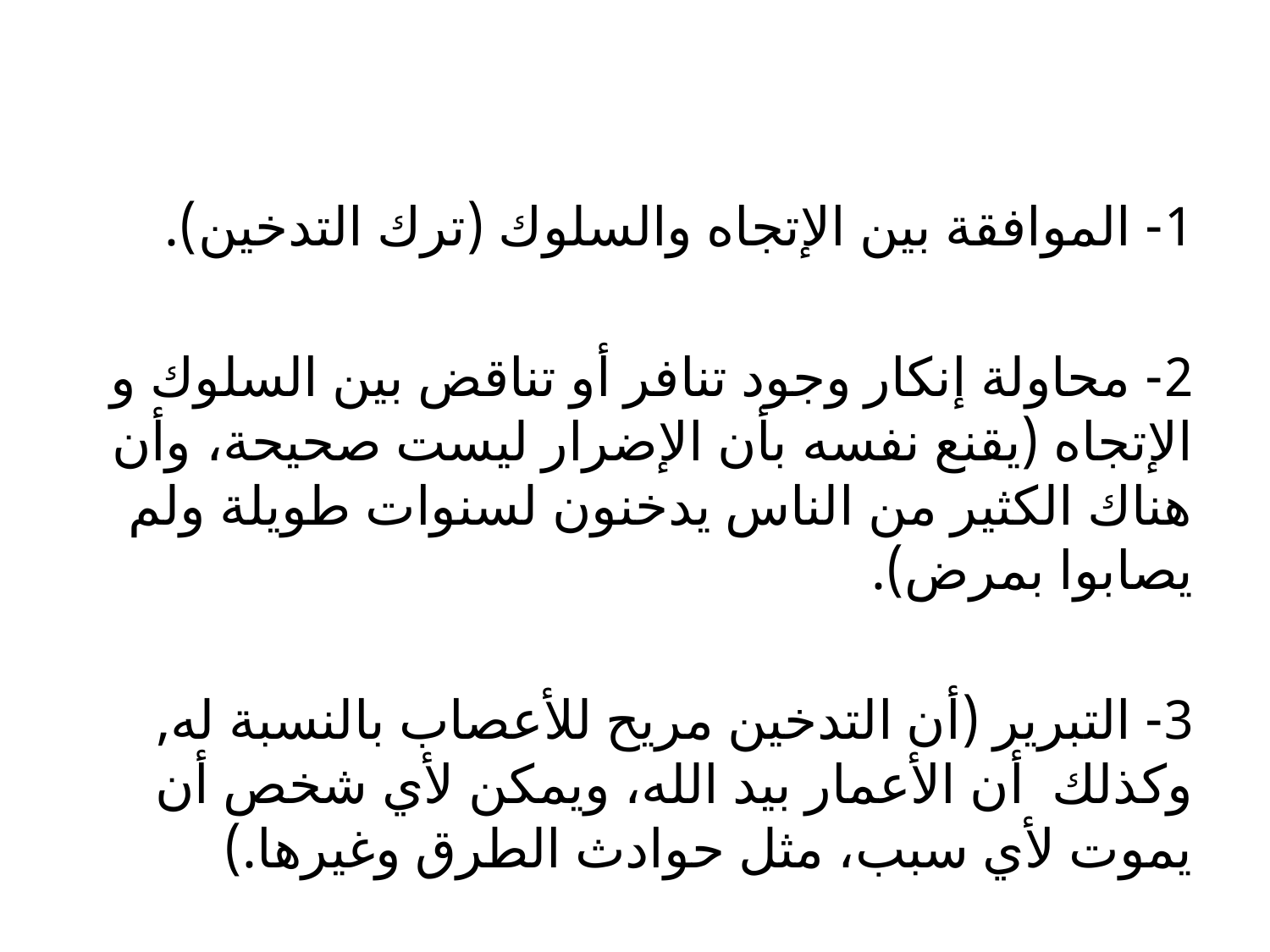

#
1- الموافقة بين الإتجاه والسلوك (ترك التدخين).

2- محاولة إنكار وجود تنافر أو تناقض بين السلوك و الإتجاه (يقنع نفسه بأن الإضرار ليست صحيحة، وأن هناك الكثير من الناس يدخنون لسنوات طويلة ولم يصابوا بمرض).

3- التبرير (أن التدخين مريح للأعصاب بالنسبة له, وكذلك  أن الأعمار بيد الله، ويمكن لأي شخص أن يموت لأي سبب، مثل حوادث الطرق وغيرها.)